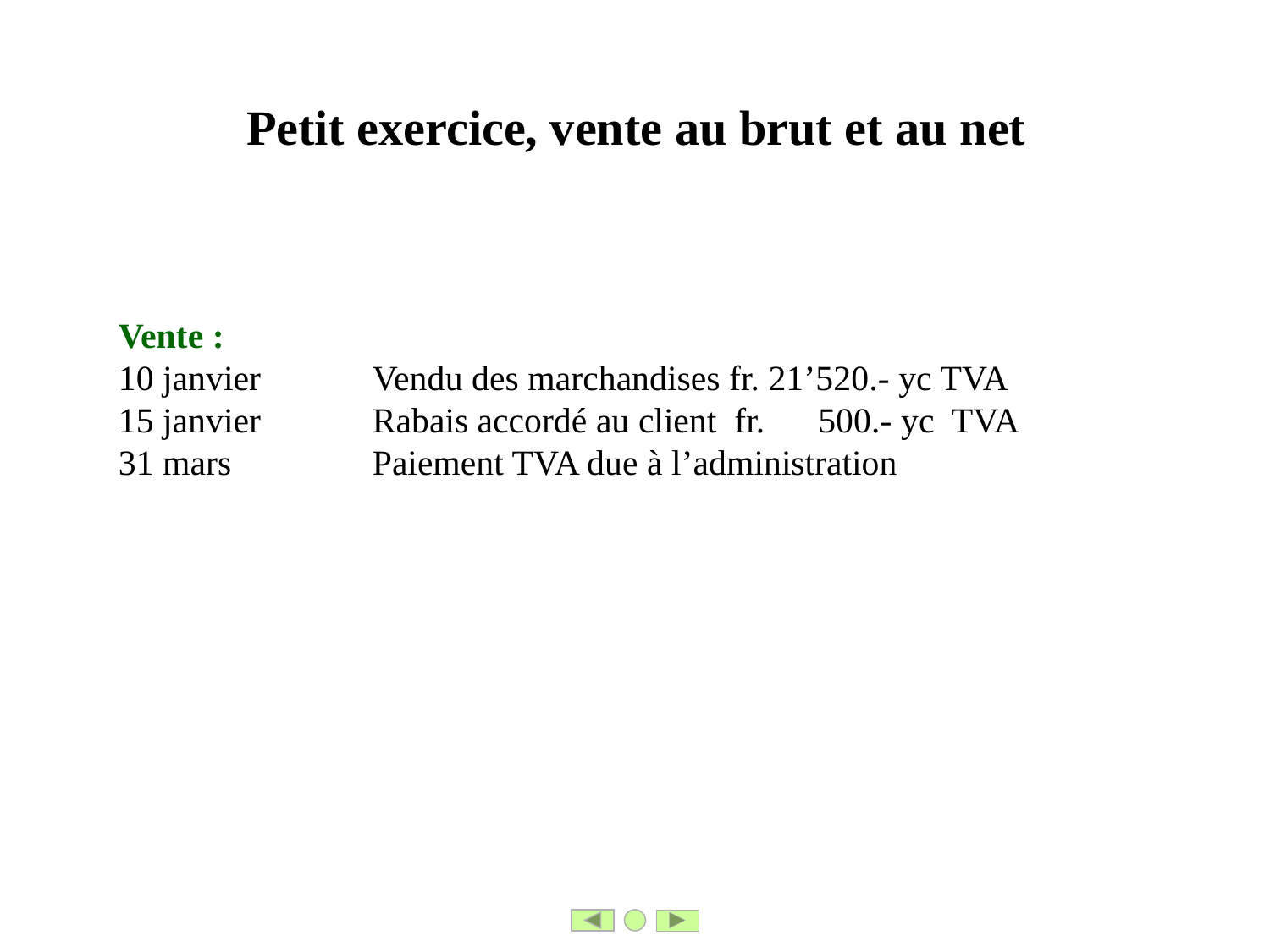

Petit exercice, vente au brut et au net
Vente :
10 janvier	Vendu des marchandises fr. 21’520.- yc TVA
15 janvier	Rabais accordé au client  fr.      500.- yc  TVA
31 mars		Paiement TVA due à l’administration